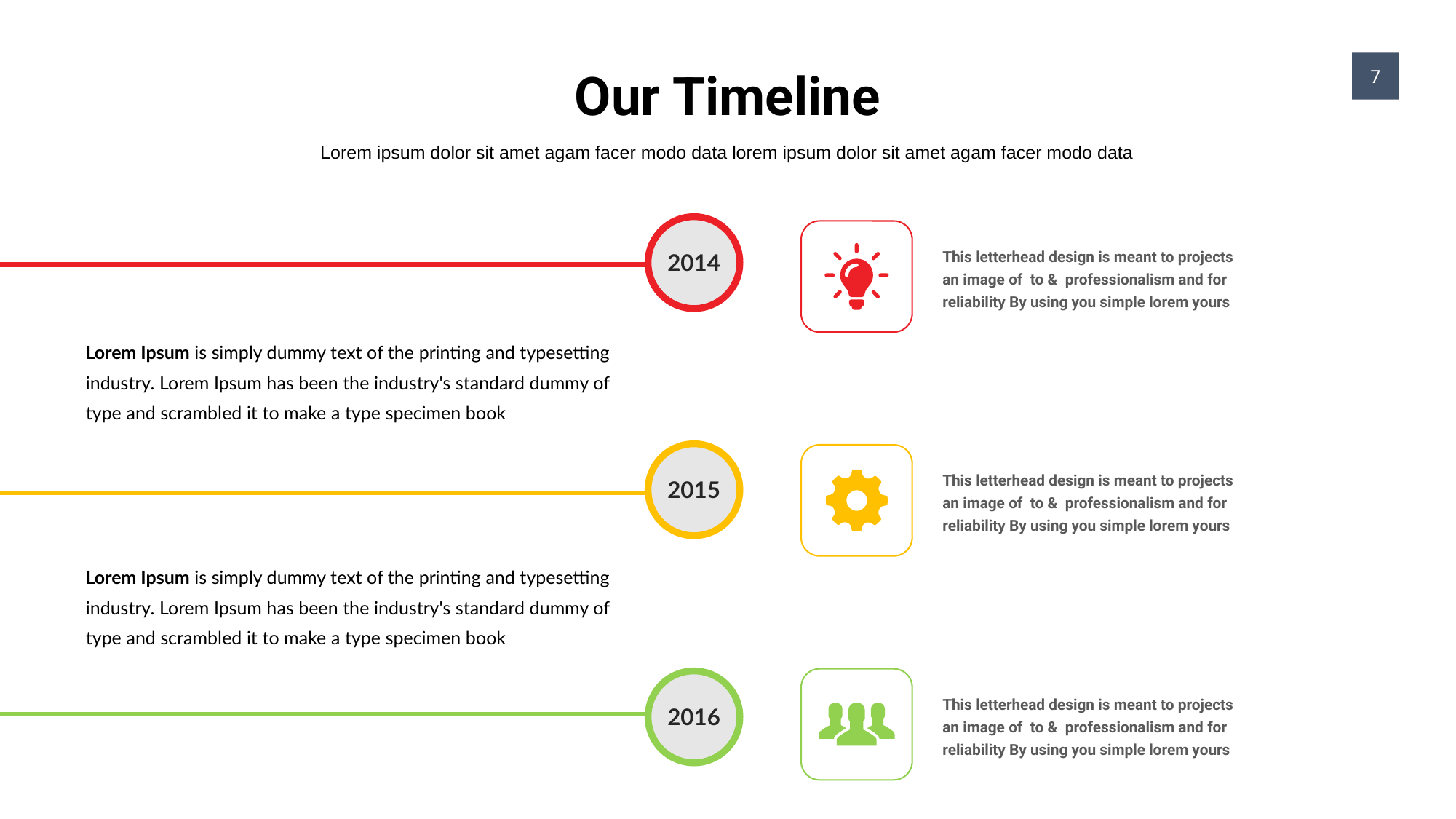

# Our Timeline
7
Lorem ipsum dolor sit amet agam facer modo data lorem ipsum dolor sit amet agam facer modo data

2014

This letterhead design is meant to projects an image of  to &  professionalism and for reliability By using you simple lorem yours

Lorem Ipsum is simply dummy text of the printing and typesetting industry. Lorem Ipsum has been the industry's standard dummy of type and scrambled it to make a type specimen book

This letterhead design is meant to projects an image of  to &  professionalism and for reliability By using you simple lorem yours

2015
Lorem Ipsum is simply dummy text of the printing and typesetting industry. Lorem Ipsum has been the industry's standard dummy of type and scrambled it to make a type specimen book

This letterhead design is meant to projects an image of  to &  professionalism and for reliability By using you simple lorem yours
2016